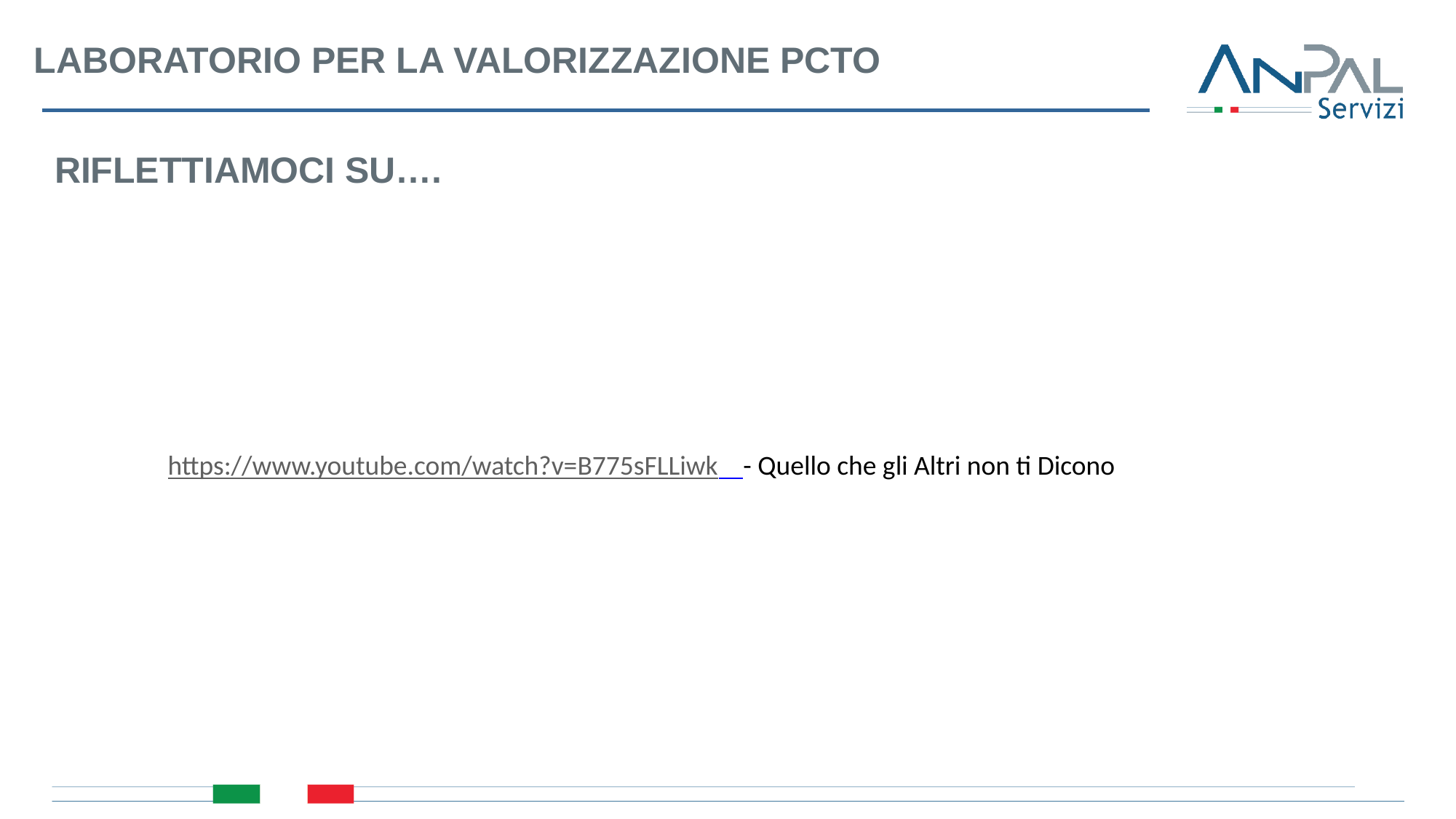

LABORATORIO PER LA VALORIZZAZIONE PCTO
RIFLETTIAMOCI SU….
https://www.youtube.com/watch?v=B775sFLLiwk    - Quello che gli Altri non ti Dicono